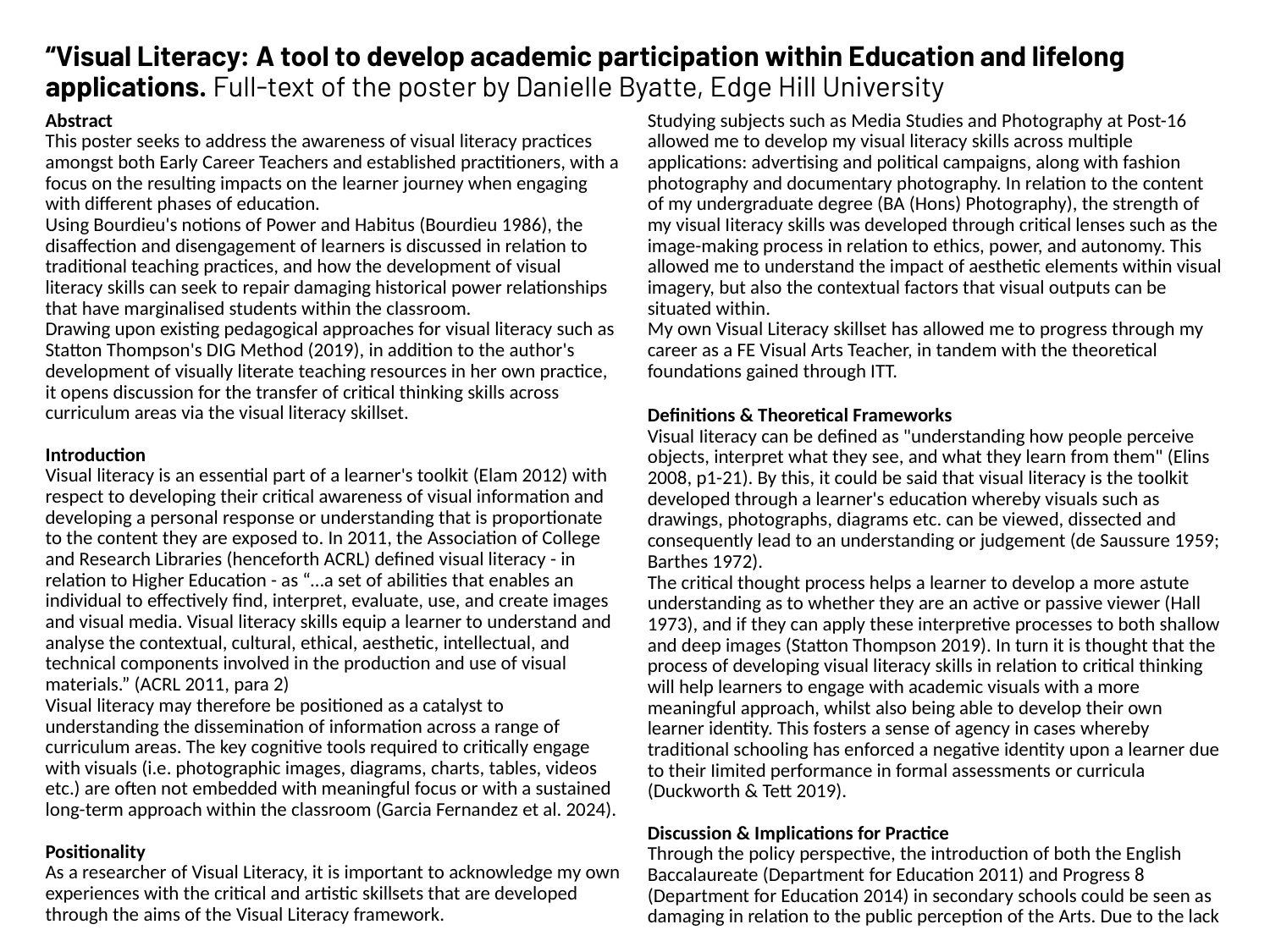

“Visual Literacy: A tool to develop academic participation within Education and lifelong applications. Full-text of the poster by Danielle Byatte, Edge Hill University
Abstract
This poster seeks to address the awareness of visual literacy practices amongst both Early Career Teachers and established practitioners, with a focus on the resulting impacts on the learner journey when engaging with different phases of education.
Using Bourdieu's notions of Power and Habitus (Bourdieu 1986), the disaffection and disengagement of learners is discussed in relation to traditional teaching practices, and how the development of visual literacy skills can seek to repair damaging historical power relationships that have marginalised students within the classroom.
Drawing upon existing pedagogical approaches for visual literacy such as Statton Thompson's DIG Method (2019), in addition to the author's development of visually literate teaching resources in her own practice, it opens discussion for the transfer of critical thinking skills across curriculum areas via the visual literacy skillset.
Introduction
Visual literacy is an essential part of a learner's toolkit (Elam 2012) with respect to developing their critical awareness of visual information and developing a personal response or understanding that is proportionate to the content they are exposed to. In 2011, the Association of College and Research Libraries (henceforth ACRL) defined visual literacy - in relation to Higher Education - as “…a set of abilities that enables an individual to effectively find, interpret, evaluate, use, and create images and visual media. Visual literacy skills equip a learner to understand and analyse the contextual, cultural, ethical, aesthetic, intellectual, and technical components involved in the production and use of visual materials.” (ACRL 2011, para 2)
Visual literacy may therefore be positioned as a catalyst to understanding the dissemination of information across a range of curriculum areas. The key cognitive tools required to critically engage with visuals (i.e. photographic images, diagrams, charts, tables, videos etc.) are often not embedded with meaningful focus or with a sustained long-term approach within the classroom (Garcia Fernandez et al. 2024).
Positionality
As a researcher of Visual Literacy, it is important to acknowledge my own experiences with the critical and artistic skillsets that are developed through the aims of the Visual Literacy framework.
Studying subjects such as Media Studies and Photography at Post-16 allowed me to develop my visual literacy skills across multiple applications: advertising and political campaigns, along with fashion photography and documentary photography. In relation to the content of my undergraduate degree (BA (Hons) Photography), the strength of my visual Iiteracy skills was developed through critical lenses such as the image-making process in relation to ethics, power, and autonomy. This allowed me to understand the impact of aesthetic elements within visual imagery, but also the contextual factors that visual outputs can be situated within.
My own Visual Literacy skillset has allowed me to progress through my career as a FE Visual Arts Teacher, in tandem with the theoretical foundations gained through ITT.
Definitions & Theoretical Frameworks
Visual Iiteracy can be defined as "understanding how people perceive objects, interpret what they see, and what they learn from them" (Elins 2008, p1-21). By this, it could be said that visual literacy is the toolkit developed through a learner's education whereby visuals such as drawings, photographs, diagrams etc. can be viewed, dissected and consequently lead to an understanding or judgement (de Saussure 1959; Barthes 1972).
The critical thought process helps a learner to develop a more astute understanding as to whether they are an active or passive viewer (Hall 1973), and if they can apply these interpretive processes to both shallow and deep images (Statton Thompson 2019). In turn it is thought that the process of developing visual literacy skills in relation to critical thinking will help learners to engage with academic visuals with a more meaningful approach, whilst also being able to develop their own learner identity. This fosters a sense of agency in cases whereby traditional schooling has enforced a negative identity upon a learner due to their Iimited performance in formal assessments or curricula (Duckworth & Tett 2019).
Discussion & Implications for Practice
Through the policy perspective, the introduction of both the English Baccalaureate (Department for Education 2011) and Progress 8 (Department for Education 2014) in secondary schools could be seen as damaging in relation to the public perception of the Arts. Due to the lack